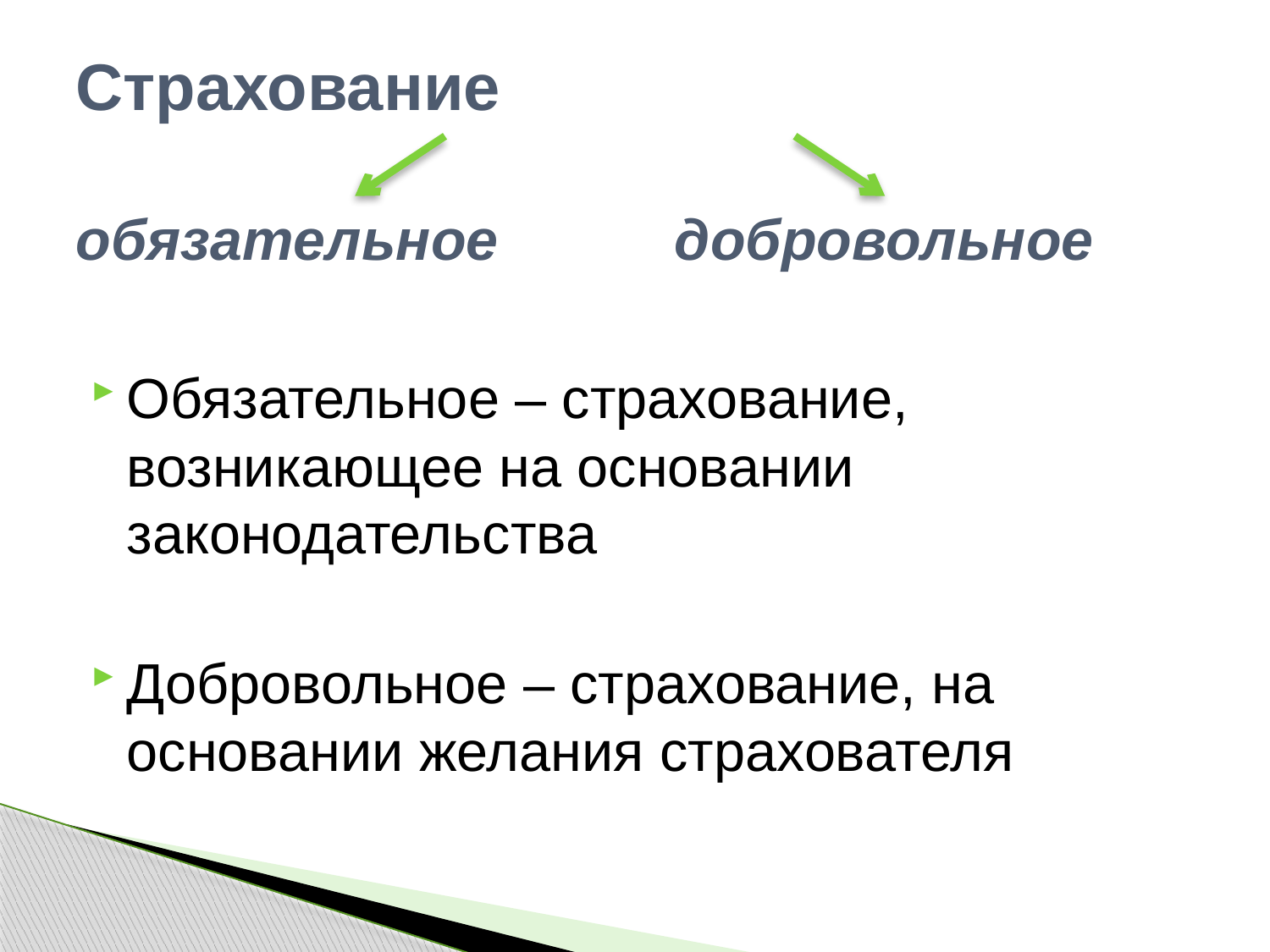

# Страхование обязательное           добровольное
Обязательное – страхование, возникающее на основании законодательства

Добровольное – страхование, на основании желания страхователя